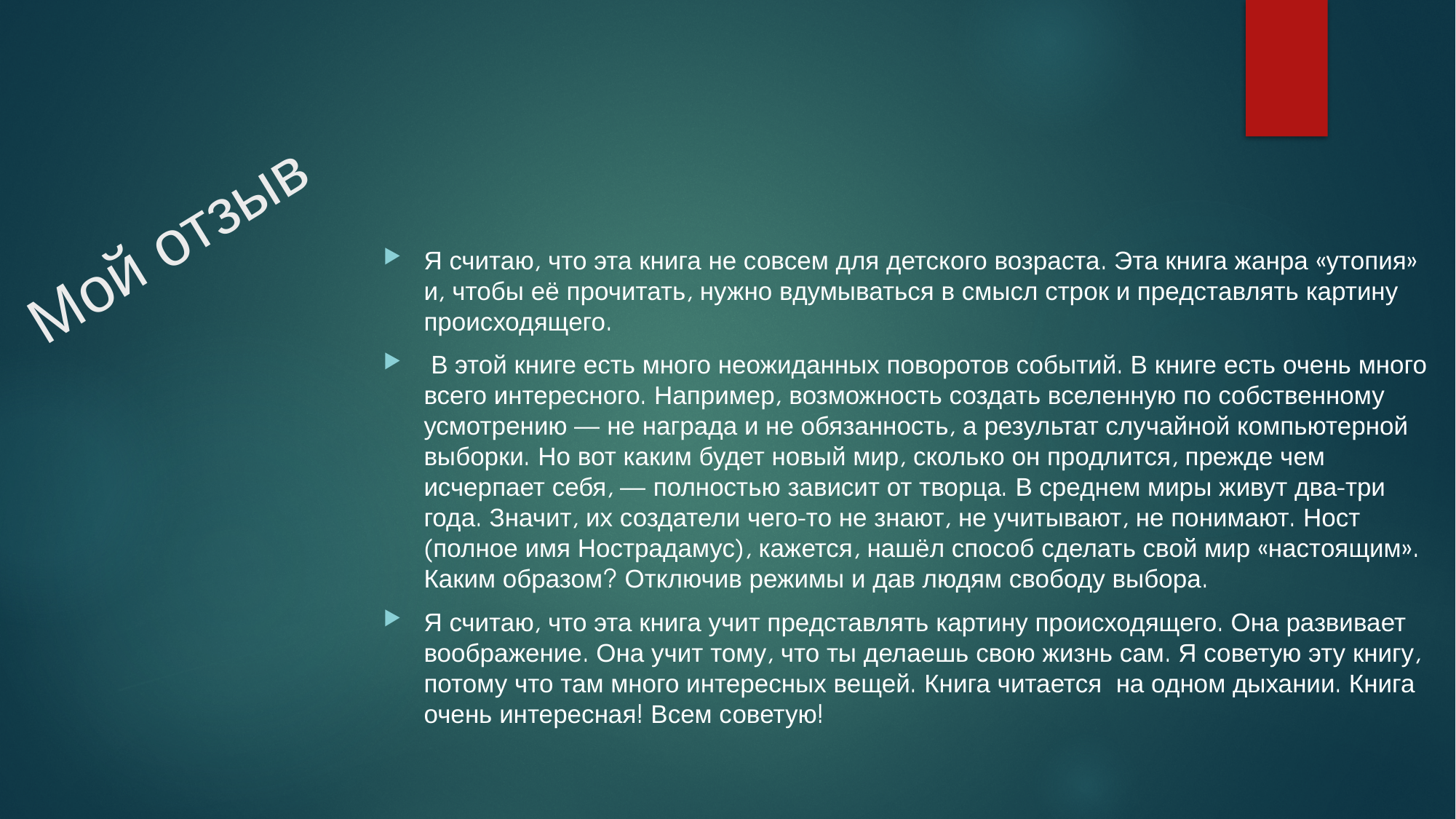

# Мой отзыв
Я считаю, что эта книга не совсем для детского возраста. Эта книга жанра «утопия» и, чтобы её прочитать, нужно вдумываться в смысл строк и представлять картину происходящего.
 В этой книге есть много неожиданных поворотов событий. В книге есть очень много всего интересного. Например, возможность создать вселенную по собственному усмотрению — не награда и не обязанность, а результат случайной компьютерной выборки. Но вот каким будет новый мир, сколько он продлится, прежде чем исчерпает себя, — полностью зависит от творца. В среднем миры живут два-три года. Значит, их создатели чего-то не знают, не учитывают, не понимают. Ност (полное имя Нострадамус), кажется, нашёл способ сделать свой мир «настоящим». Каким образом? Отключив режимы и дав людям свободу выбора.
Я считаю, что эта книга учит представлять картину происходящего. Она развивает воображение. Она учит тому, что ты делаешь свою жизнь сам. Я советую эту книгу, потому что там много интересных вещей. Книга читается  на одном дыхании. Книга очень интересная! Всем советую!